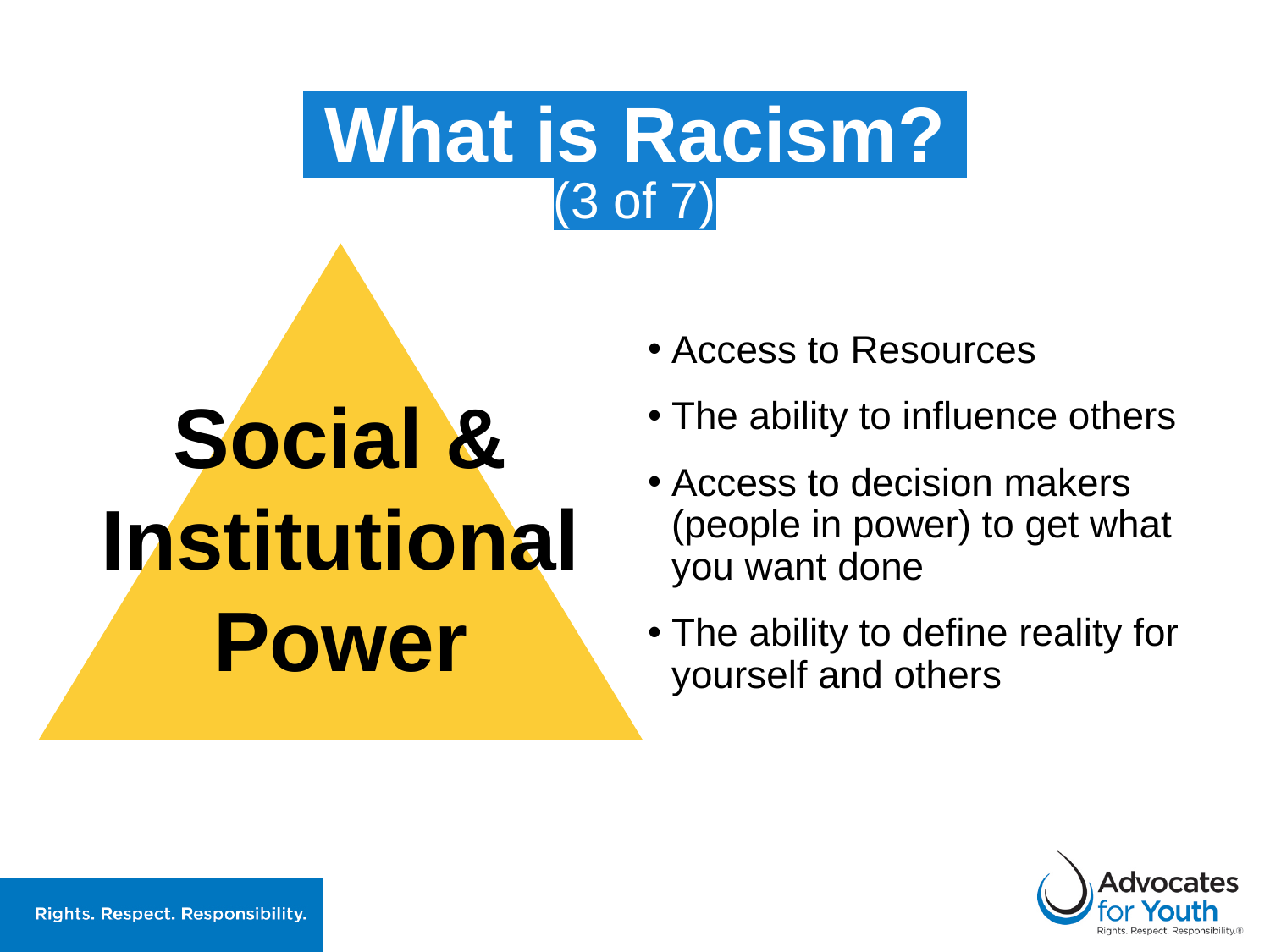

# What is Racism?
(3 of 7)

Access to Resources
The ability to influence others
Access to decision makers (people in power) to get what you want done
The ability to define reality for yourself and others
Social & Institutional
Power